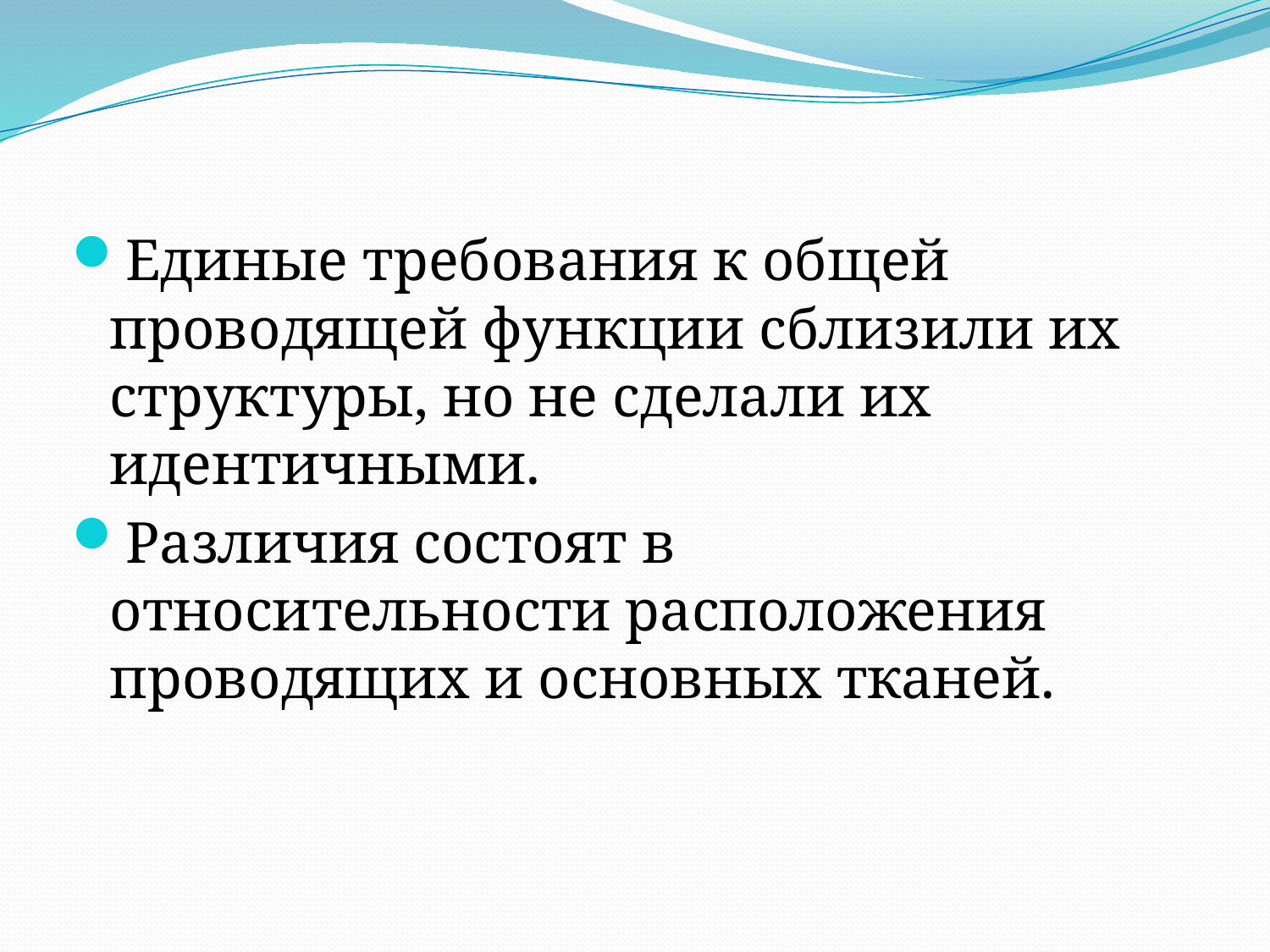

Единые требования к общей проводящей функции сблизили их структуры, но не сделали их идентичными.
Различия состоят в относительности расположения проводящих и основных тканей.